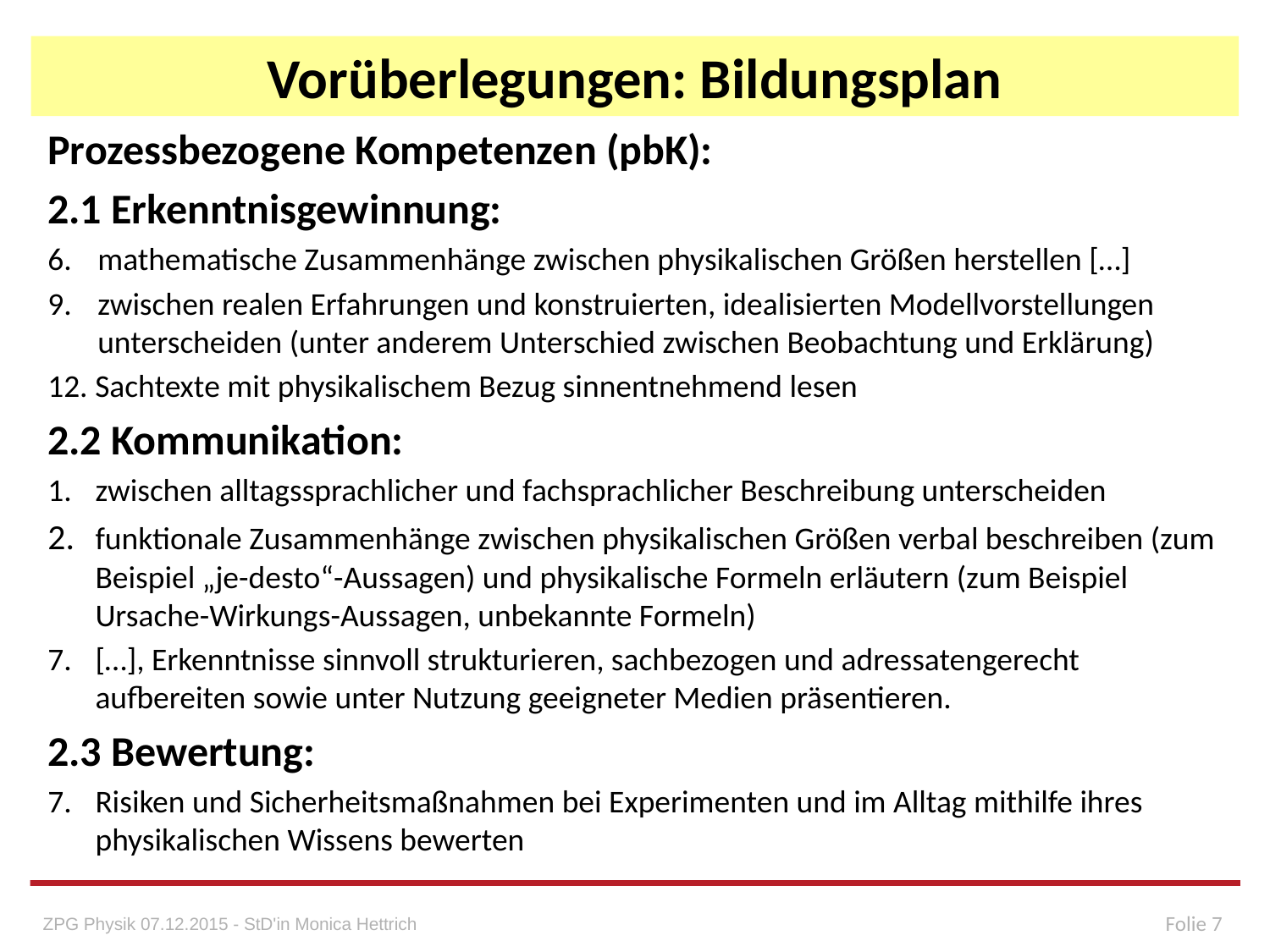

# Vorüberlegungen: Bildungsplan
Prozessbezogene Kompetenzen (pbK):
2.1 Erkenntnisgewinnung:
6.	mathematische Zusammenhänge zwischen physikalischen Größen herstellen […]
9. 	zwischen realen Erfahrungen und konstruierten, idealisierten Modellvorstellungen unterscheiden (unter anderem Unterschied zwischen Beobachtung und Erklärung)
12. Sachtexte mit physikalischem Bezug sinnentnehmend lesen
2.2 Kommunikation:
1. 	zwischen alltagssprachlicher und fachsprachlicher Beschreibung unterscheiden
2. 	funktionale Zusammenhänge zwischen physikalischen Größen verbal beschreiben (zum Beispiel „je-desto“-Aussagen) und physikalische Formeln erläutern (zum Beispiel Ursache-Wirkungs-Aussagen, unbekannte Formeln)
7. 	[…], Erkenntnisse sinnvoll strukturieren, sachbezogen und adressatengerecht aufbereiten sowie unter Nutzung geeigneter Medien präsentieren.
2.3 Bewertung:
7. 	Risiken und Sicherheitsmaßnahmen bei Experimenten und im Alltag mithilfe ihres physikalischen Wissens bewerten
Folie 7
ZPG Physik 07.12.2015 - StD'in Monica Hettrich